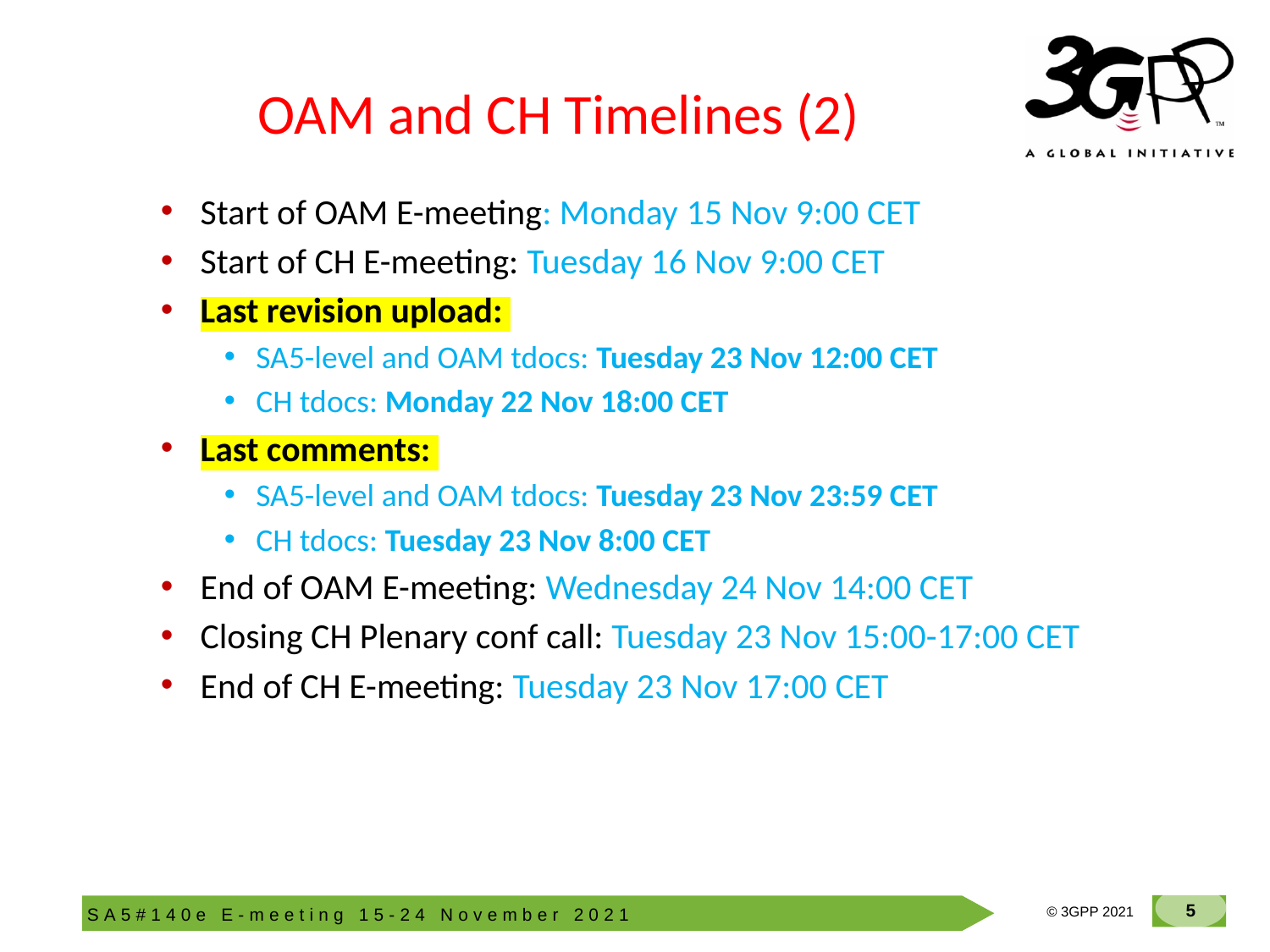

# OAM and CH Timelines (2)
Start of OAM E-meeting: Monday 15 Nov 9:00 CET
Start of CH E-meeting: Tuesday 16 Nov 9:00 CET
Last revision upload:
SA5-level and OAM tdocs: Tuesday 23 Nov 12:00 CET
CH tdocs: Monday 22 Nov 18:00 CET
Last comments:
SA5-level and OAM tdocs: Tuesday 23 Nov 23:59 CET
CH tdocs: Tuesday 23 Nov 8:00 CET
End of OAM E-meeting: Wednesday 24 Nov 14:00 CET
Closing CH Plenary conf call: Tuesday 23 Nov 15:00-17:00 CET
End of CH E-meeting: Tuesday 23 Nov 17:00 CET